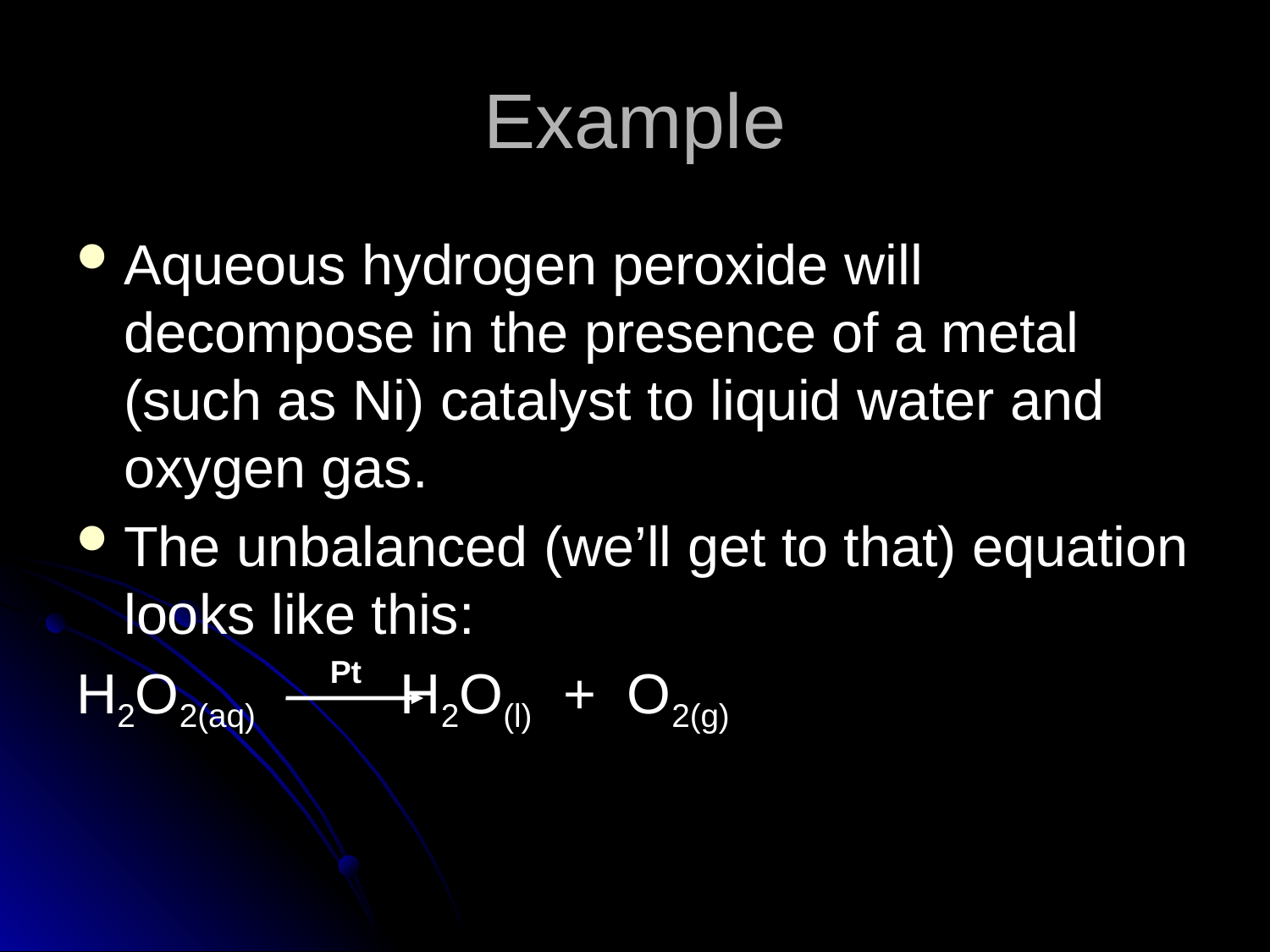

# Example
Aqueous hydrogen peroxide will decompose in the presence of a metal (such as Ni) catalyst to liquid water and oxygen gas.
The unbalanced (we’ll get to that) equation looks like this:
H2O2(aq)             H2O(l)  +  O2(g)

Pt